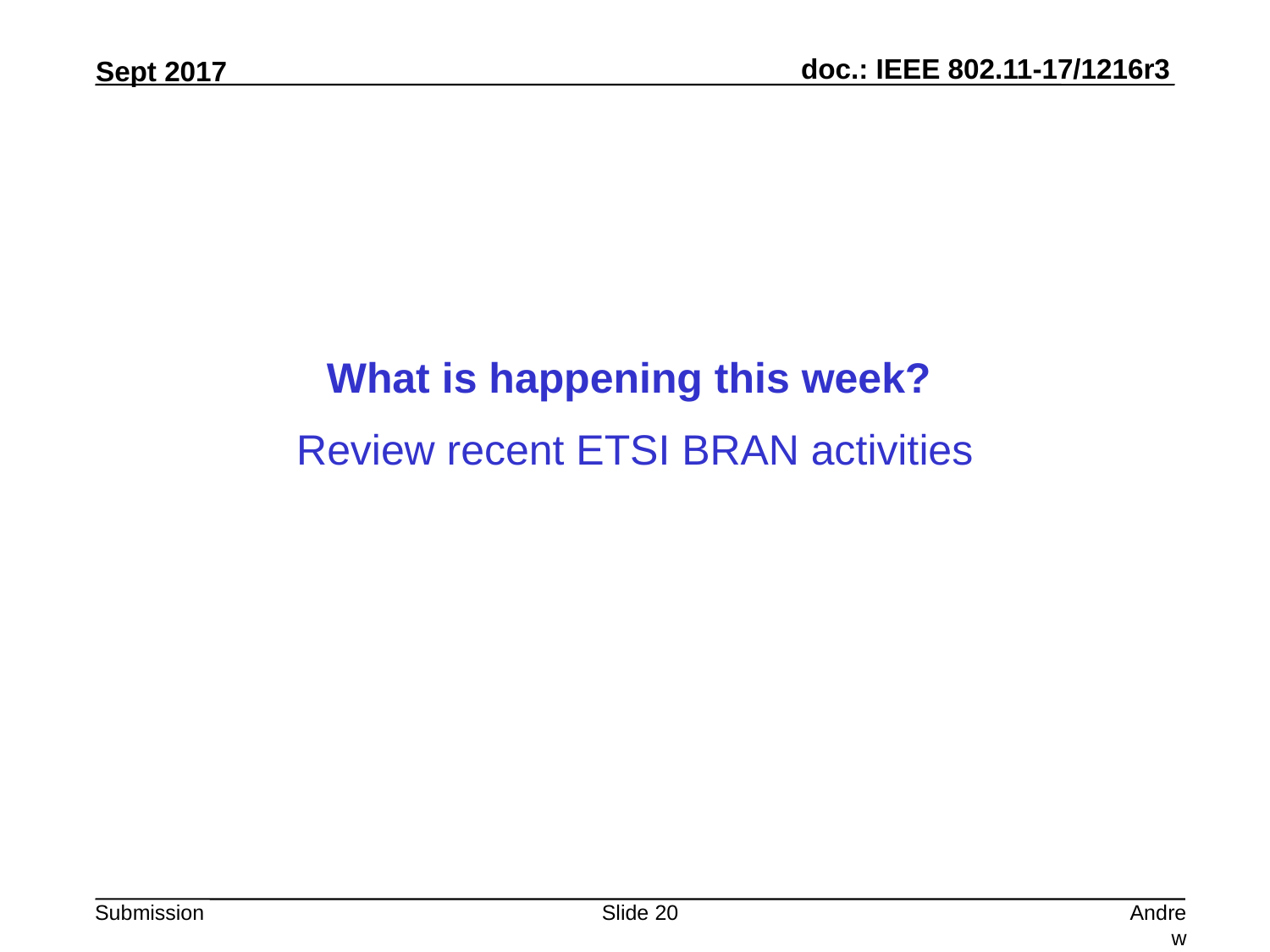

What is happening this week?
Review recent ETSI BRAN activities
Slide 20
Andrew Myles, Cisco